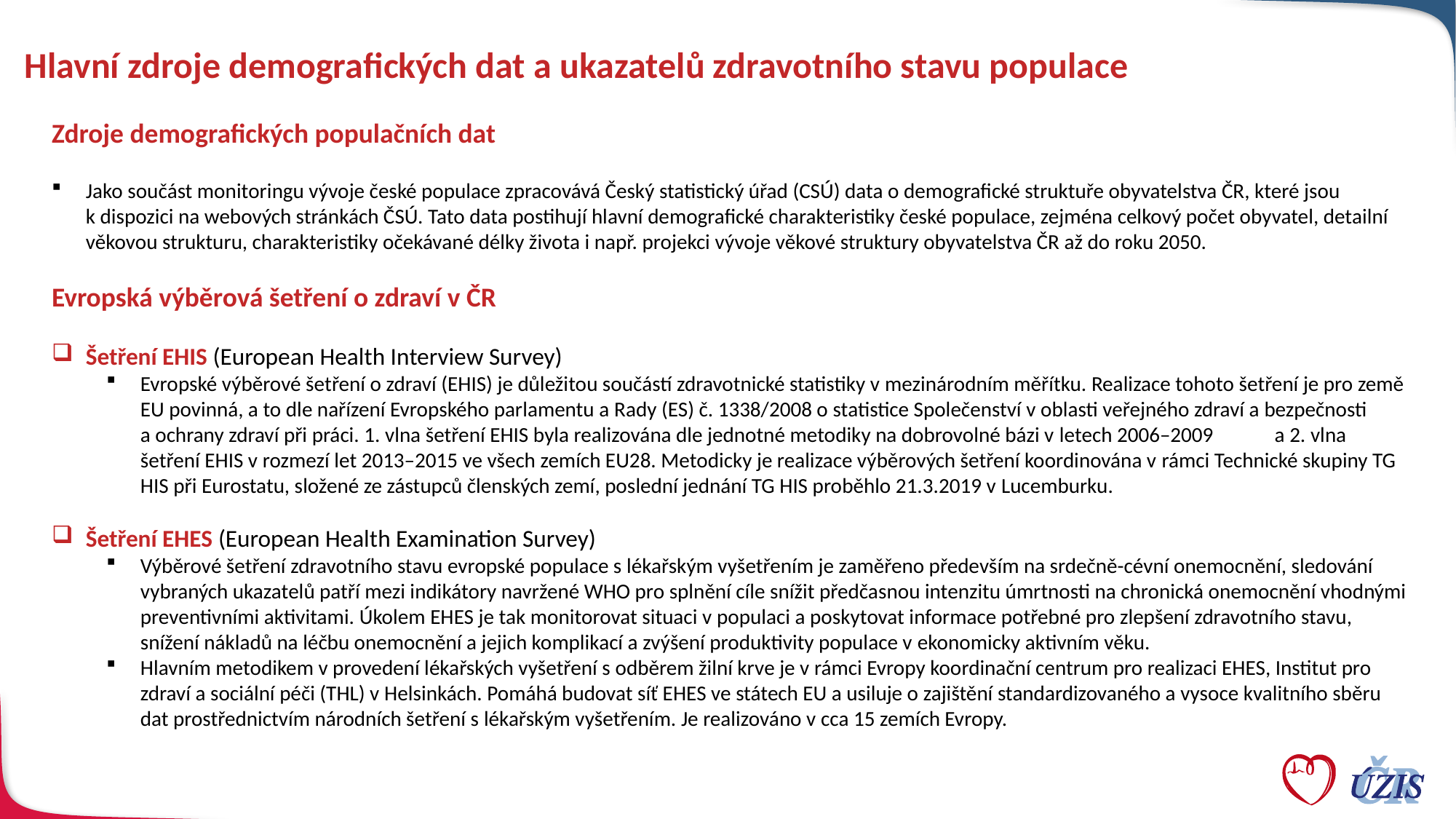

# Hlavní zdroje demografických dat a ukazatelů zdravotního stavu populace
Zdroje demografických populačních dat

Jako součást monitoringu vývoje české populace zpracovává Český statistický úřad (CSÚ) data o demografické struktuře obyvatelstva ČR, které jsou k dispozici na webových stránkách ČSÚ. Tato data postihují hlavní demografické charakteristiky české populace, zejména celkový počet obyvatel, detailní věkovou strukturu, charakteristiky očekávané délky života i např. projekci vývoje věkové struktury obyvatelstva ČR až do roku 2050.
Evropská výběrová šetření o zdraví v ČR

Šetření EHIS (European Health Interview Survey)
Evropské výběrové šetření o zdraví (EHIS) je důležitou součástí zdravotnické statistiky v mezinárodním měřítku. Realizace tohoto šetření je pro země EU povinná, a to dle nařízení Evropského parlamentu a Rady (ES) č. 1338/2008 o statistice Společenství v oblasti veřejného zdraví a bezpečnosti a ochrany zdraví při práci. 1. vlna šetření EHIS byla realizována dle jednotné metodiky na dobrovolné bázi v letech 2006–2009             a 2. vlna šetření EHIS v rozmezí let 2013–2015 ve všech zemích EU28. Metodicky je realizace výběrových šetření koordinována v rámci Technické skupiny TG HIS při Eurostatu, složené ze zástupců členských zemí, poslední jednání TG HIS proběhlo 21.3.2019 v Lucemburku.

Šetření EHES (European Health Examination Survey)
Výběrové šetření zdravotního stavu evropské populace s lékařským vyšetřením je zaměřeno především na srdečně-cévní onemocnění, sledování vybraných ukazatelů patří mezi indikátory navržené WHO pro splnění cíle snížit předčasnou intenzitu úmrtnosti na chronická onemocnění vhodnými preventivními aktivitami. Úkolem EHES je tak monitorovat situaci v populaci a poskytovat informace potřebné pro zlepšení zdravotního stavu, snížení nákladů na léčbu onemocnění a jejich komplikací a zvýšení produktivity populace v ekonomicky aktivním věku.
Hlavním metodikem v provedení lékařských vyšetření s odběrem žilní krve je v rámci Evropy koordinační centrum pro realizaci EHES, Institut pro zdraví a sociální péči (THL) v Helsinkách. Pomáhá budovat síť EHES ve státech EU a usiluje o zajištění standardizovaného a vysoce kvalitního sběru dat prostřednictvím národních šetření s lékařským vyšetřením. Je realizováno v cca 15 zemích Evropy.